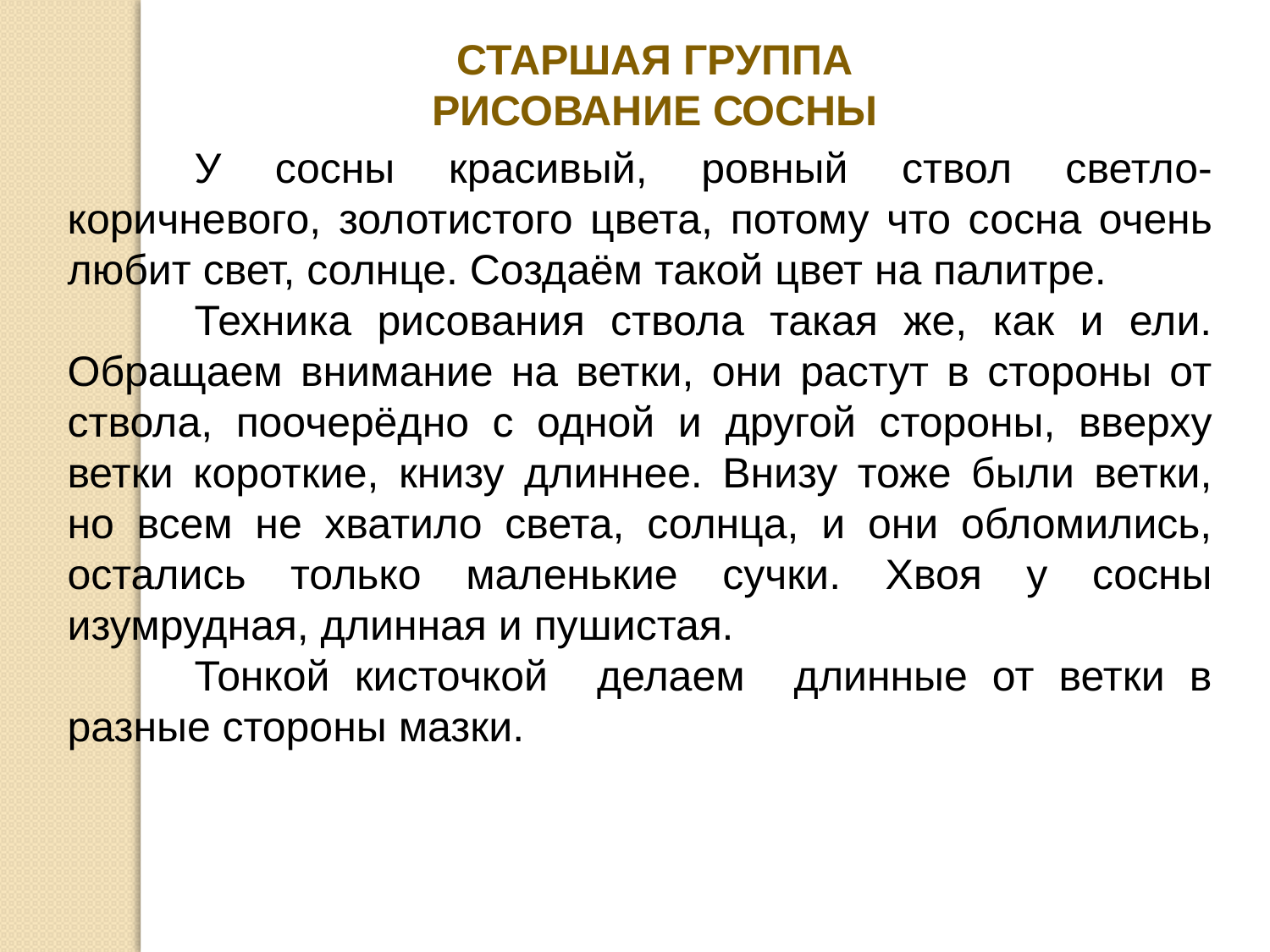

СТАРШАЯ ГРУППА
РИСОВАНИЕ СОСНЫ

	У сосны красивый, ровный ствол светло-коричневого, золотистого цвета, потому что сосна очень любит свет, солнце. Создаём такой цвет на палитре.
	Техника рисования ствола такая же, как и ели. Обращаем внимание на ветки, они растут в стороны от ствола, поочерёдно с одной и другой стороны, вверху ветки короткие, книзу длиннее. Внизу тоже были ветки, но всем не хватило света, солнца, и они обломились, остались только маленькие сучки. Хвоя у сосны изумрудная, длинная и пушистая.
	Тонкой кисточкой  делаем  длинные от ветки в разные стороны мазки.